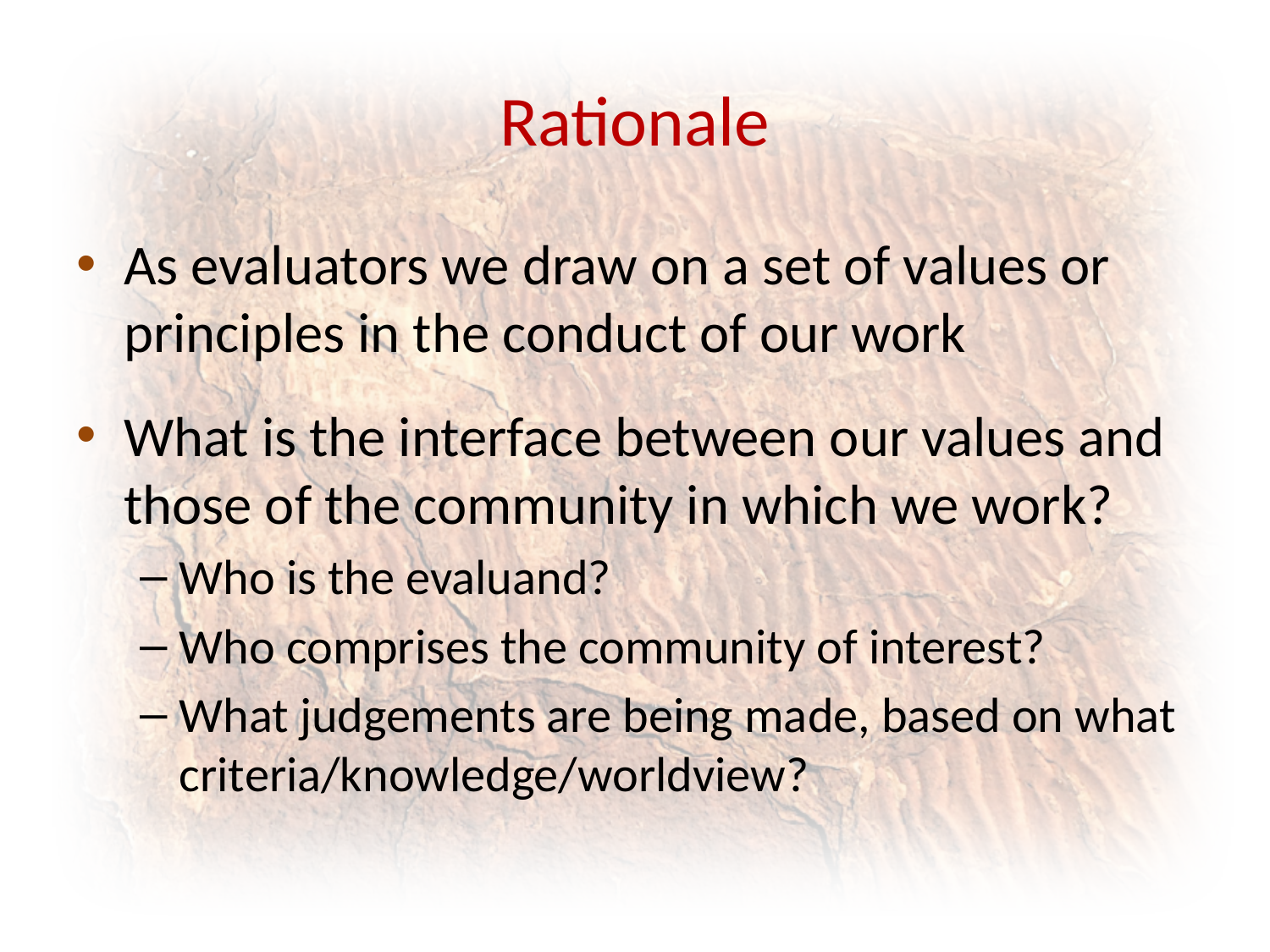

# Rationale
As evaluators we draw on a set of values or principles in the conduct of our work

What is the interface between our values and those of the community in which we work?
Who is the evaluand?
Who comprises the community of interest?
What judgements are being made, based on what criteria/knowledge/worldview?